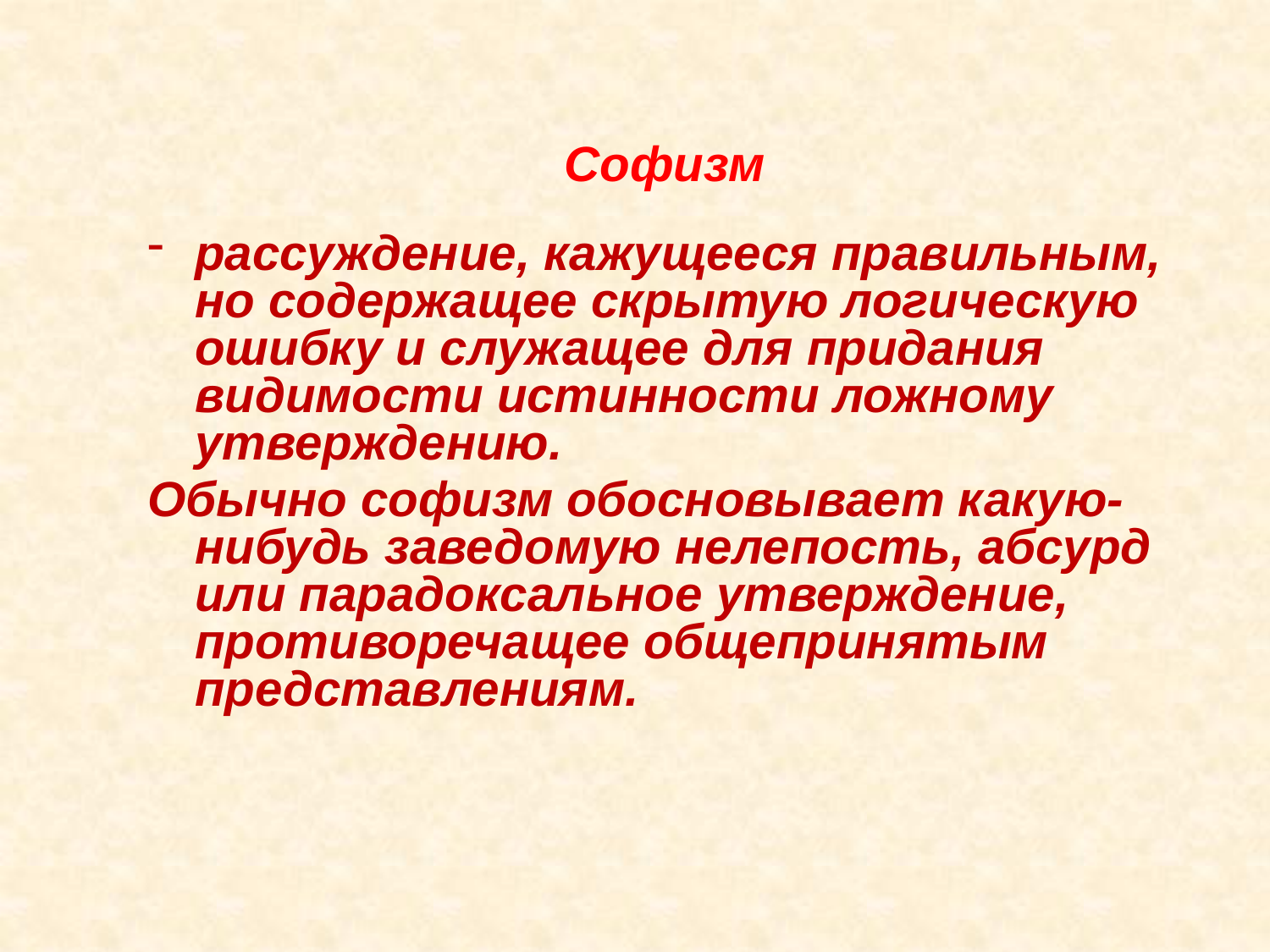

Софизм
рассуждение, кажущееся правильным, но содержащее скрытую логическую ошибку и служащее для придания видимости истинности ложному утверждению.
Обычно софизм обосновывает какую-нибудь заведомую нелепость, абсурд или парадоксальное утверждение, противоречащее общепринятым представлениям.